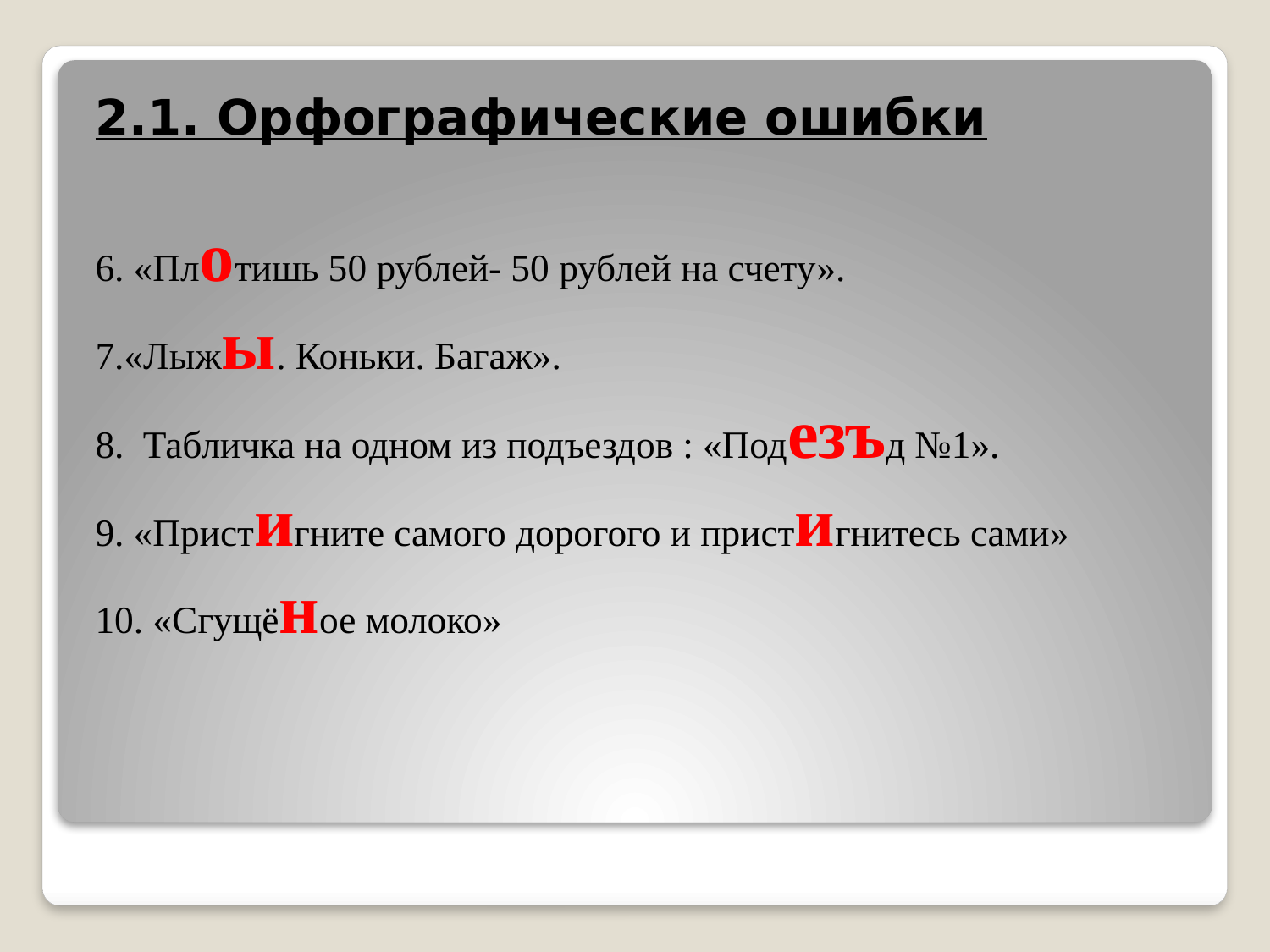

2.1. Орфографические ошибки

6. «Плотишь 50 рублей- 50 рублей на счету».
7.«Лыжы. Коньки. Багаж».
8.  Табличка на одном из подъездов : «Подезъд №1».
9. «Пристигните самого дорогого и пристигнитесь сами»
10. «Сгущёное молоко»
#